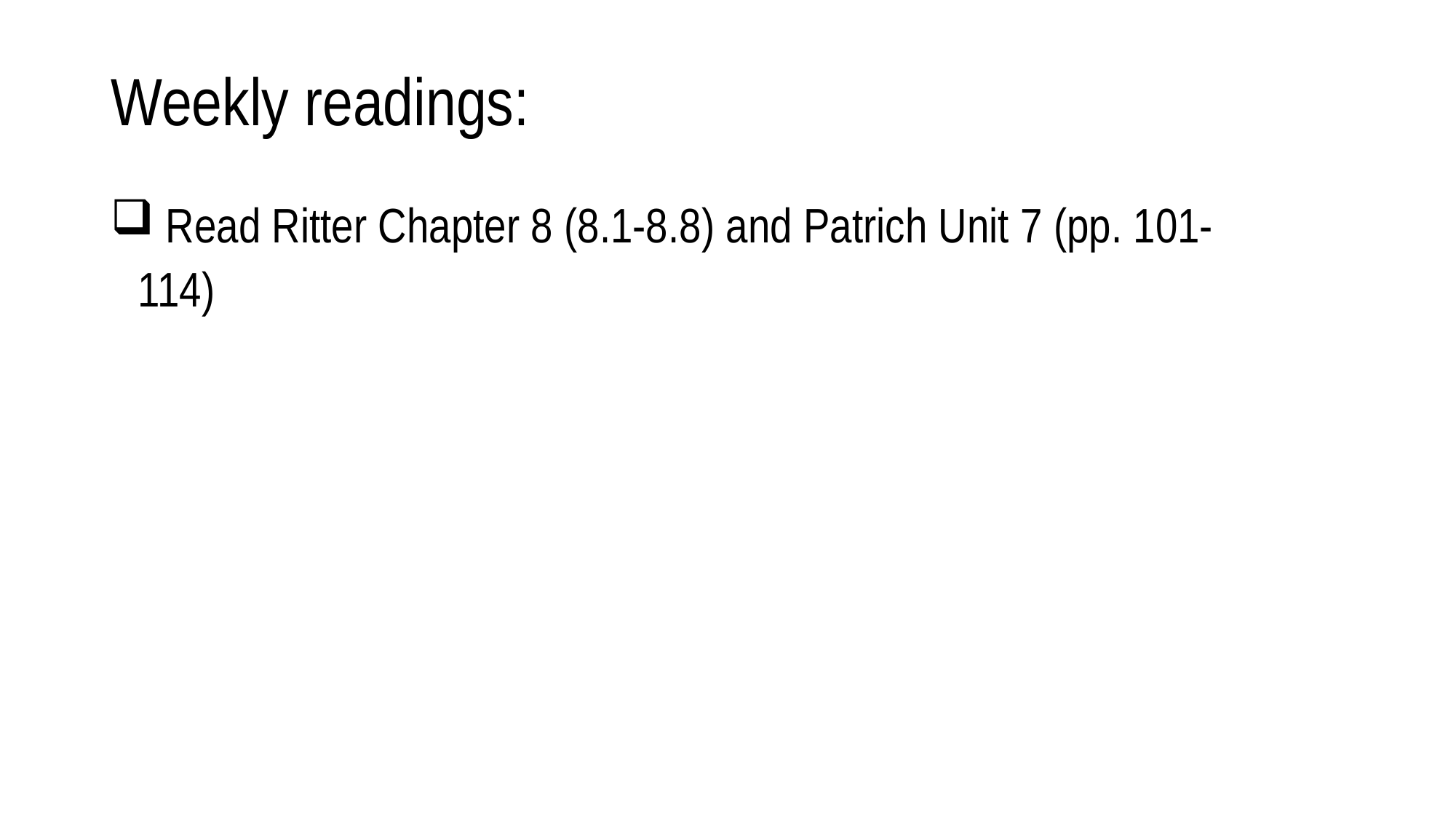

# Weekly readings:
 Read Ritter Chapter 8 (8.1-8.8) and Patrich Unit 7 (pp. 101-114)